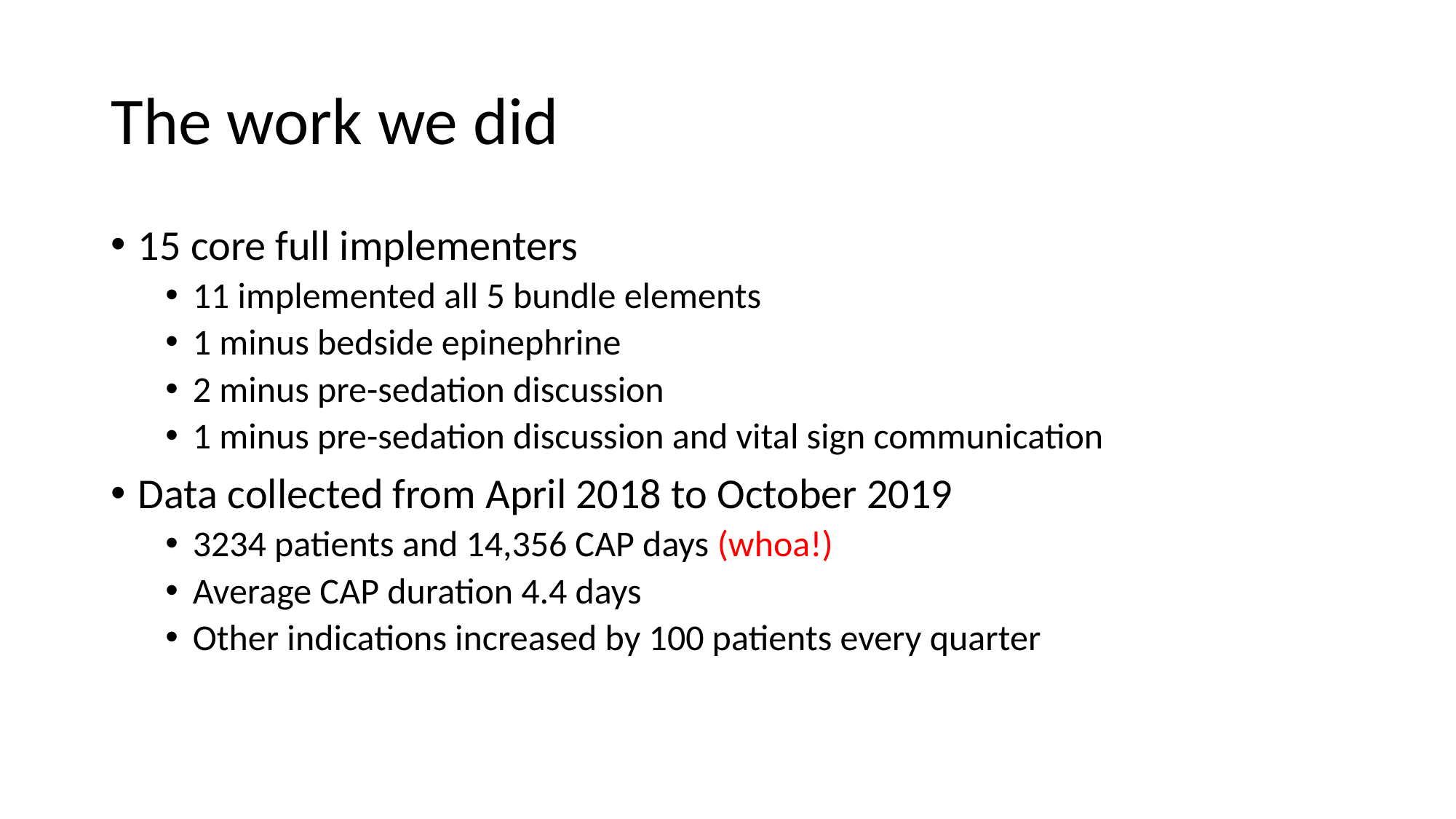

# The work we did
15 core full implementers
11 implemented all 5 bundle elements
1 minus bedside epinephrine
2 minus pre-sedation discussion
1 minus pre-sedation discussion and vital sign communication
Data collected from April 2018 to October 2019
3234 patients and 14,356 CAP days (whoa!)
Average CAP duration 4.4 days
Other indications increased by 100 patients every quarter